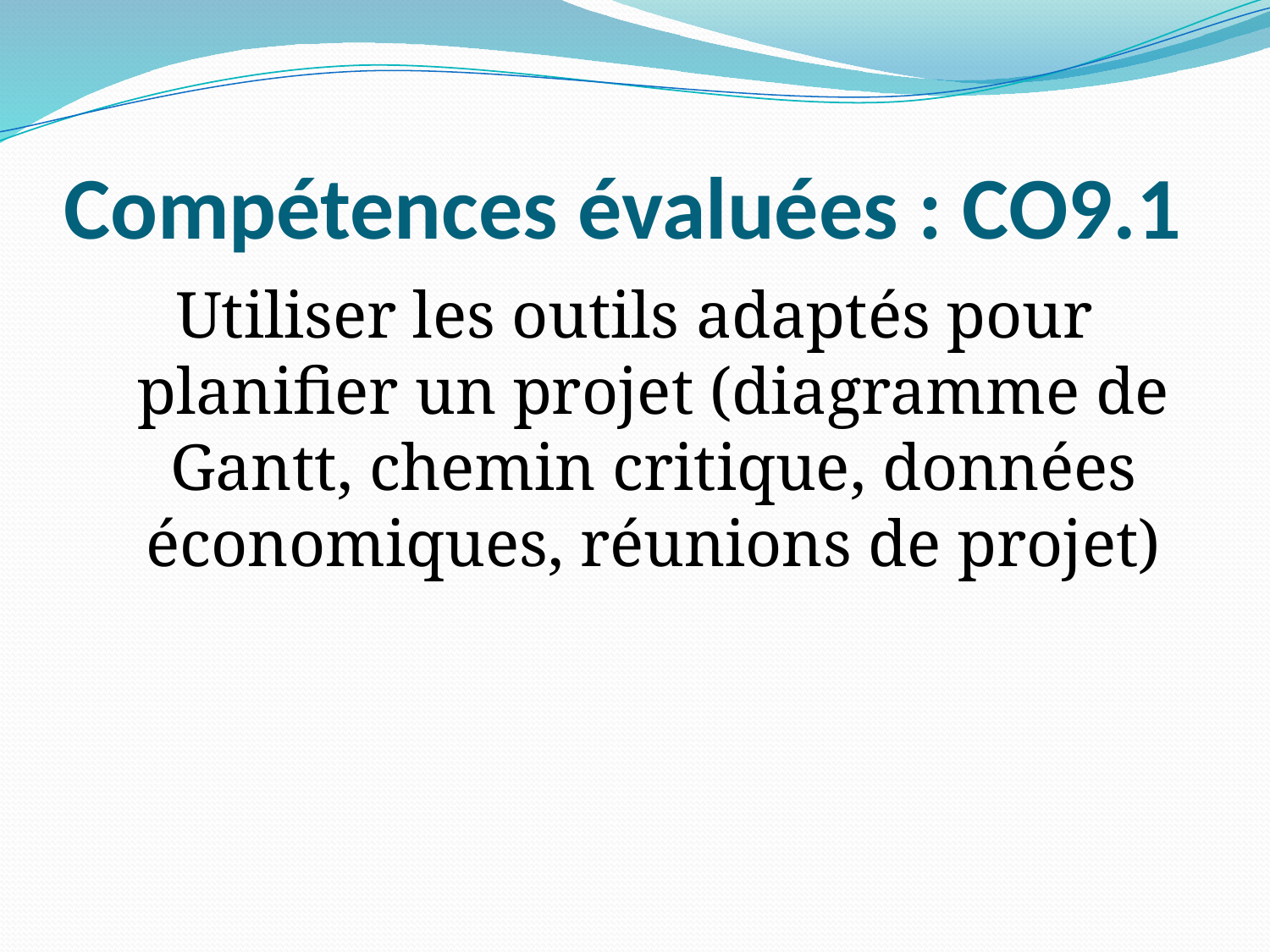

# Compétences évaluées : CO9.1
Utiliser les outils adaptés pour planifier un projet (diagramme de Gantt, chemin critique, données économiques, réunions de projet)